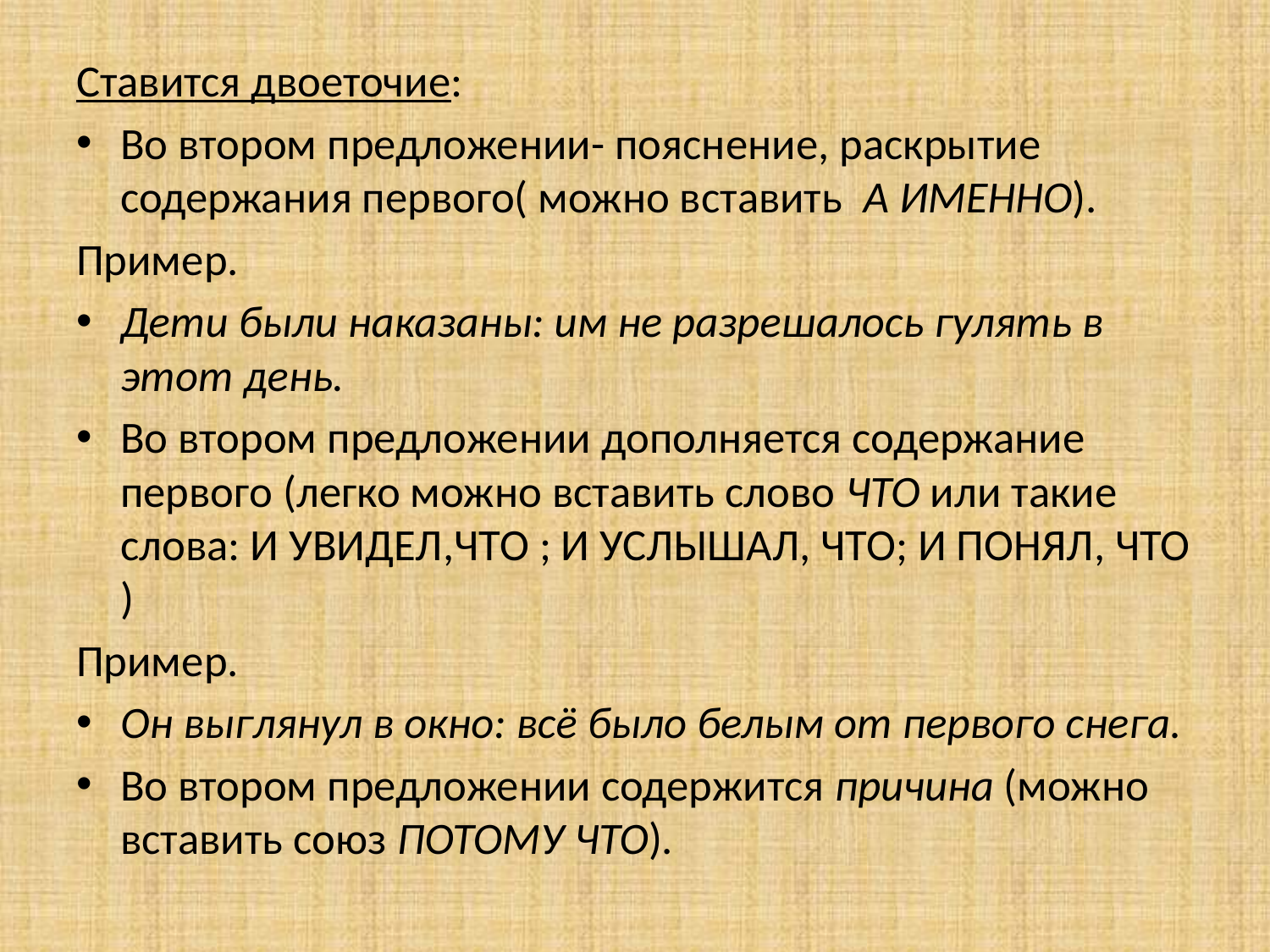

Ставится двоеточие:
Во втором предложении- пояснение, раскрытие содержания первого( можно вставить  А ИМЕННО).
Пример.
Дети были наказаны: им не разрешалось гулять в этот день.
Во втором предложении дополняется содержание первого (легко можно вставить слово ЧТО или такие слова: И УВИДЕЛ,ЧТО ; И УСЛЫШАЛ, ЧТО; И ПОНЯЛ, ЧТО )
Пример.
Он выглянул в окно: всё было белым от первого снега.
Во втором предложении содержится причина (можно вставить союз ПОТОМУ ЧТО).